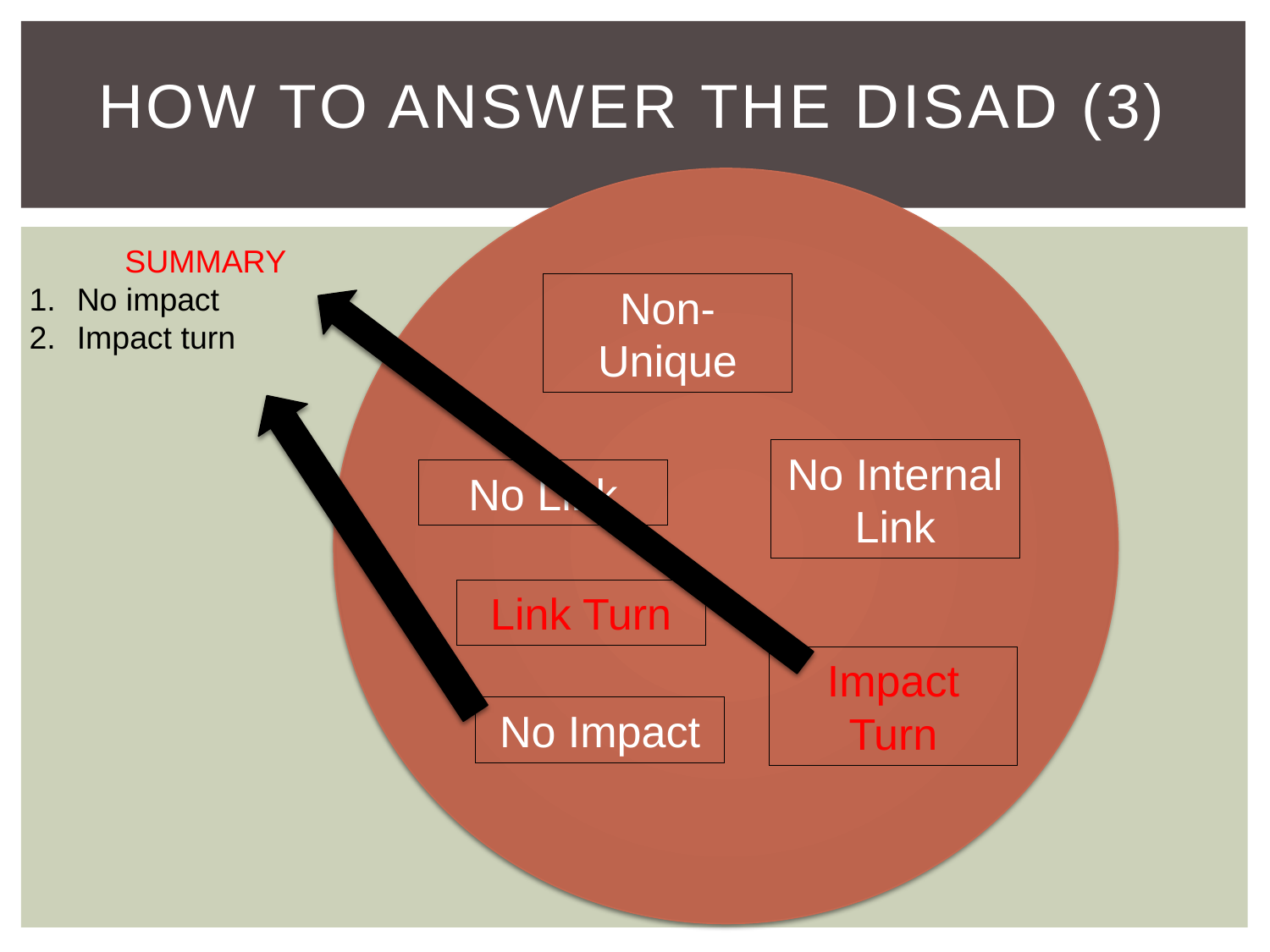

# How to answer the disad (3)

SUMMARY
No impact
Impact turn
Non-Unique
No Internal Link

No Link

Link Turn
Impact Turn
No Impact